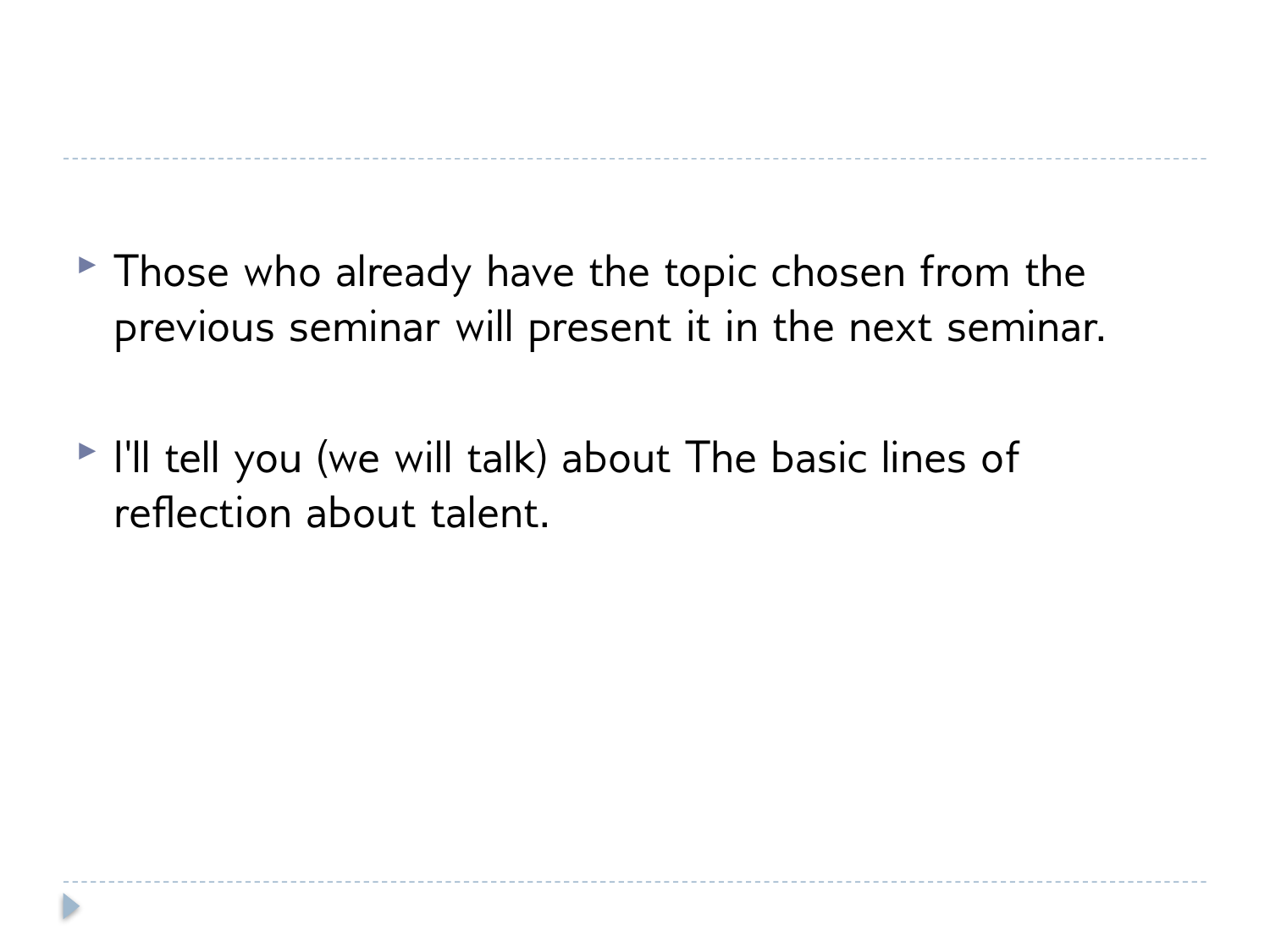

#

Those who already have the topic chosen from the previous seminar will present it in the next seminar.

I'll tell you (we will talk) about The basic lines of reflection about talent.